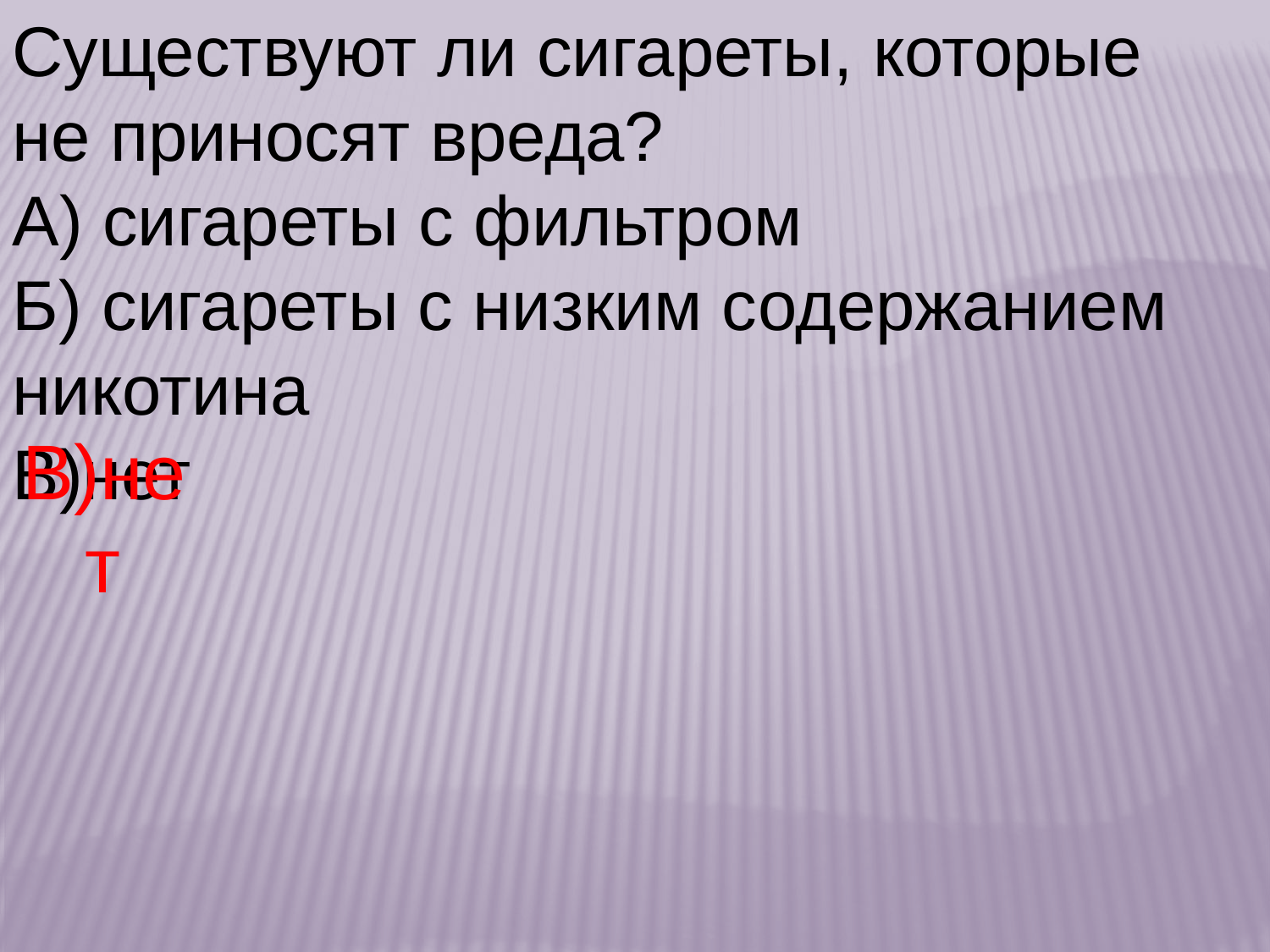

Существуют ли сигареты, которые не приносят вреда?
А) сигареты с фильтром
Б) сигареты с низким содержанием никотина
В)нет
В)нет